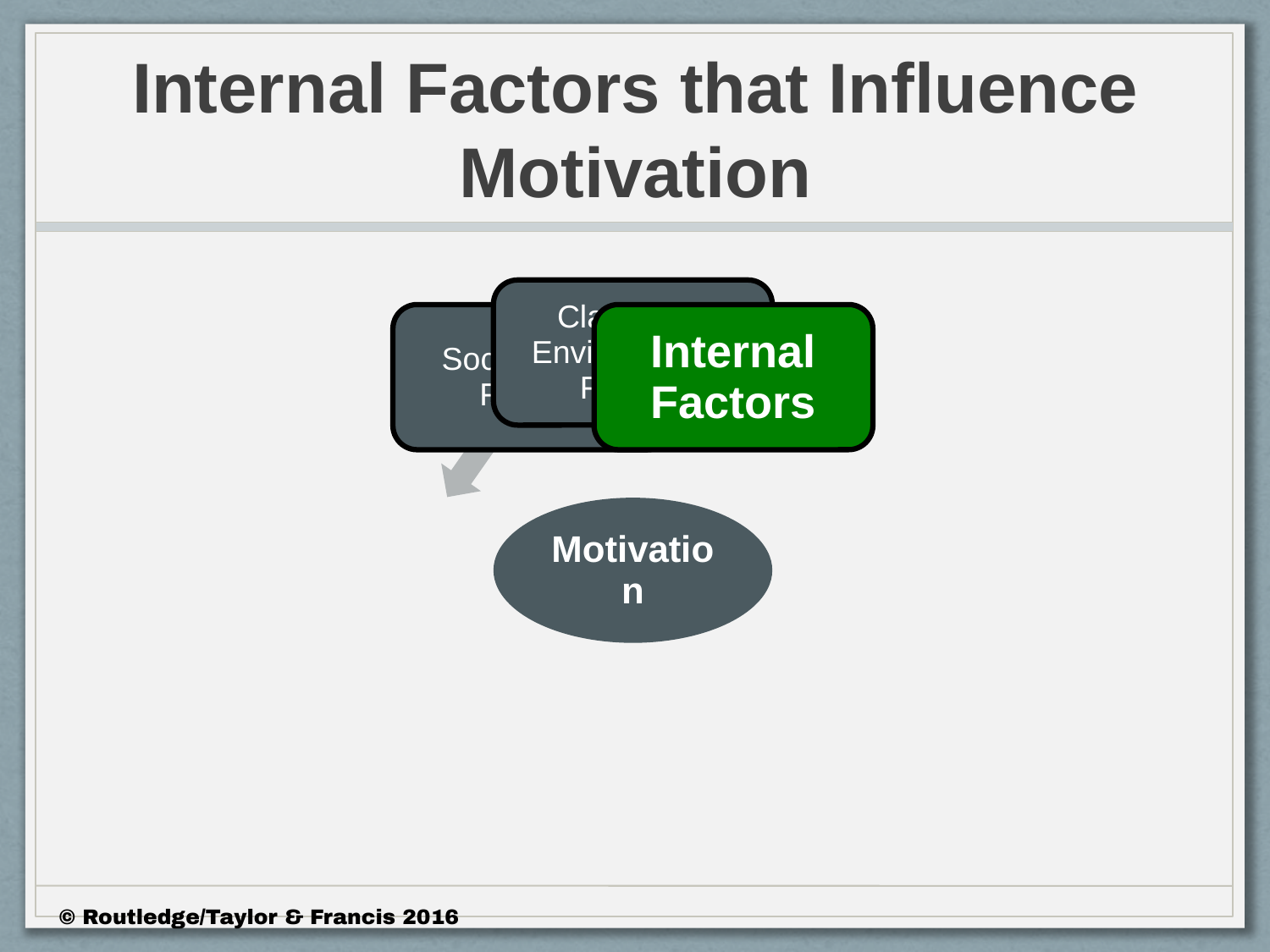

# Internal Factors that Influence Motivation
Motivation
Internal Factors
Sociocultural Factors
© Routledge/Taylor & Francis 2016